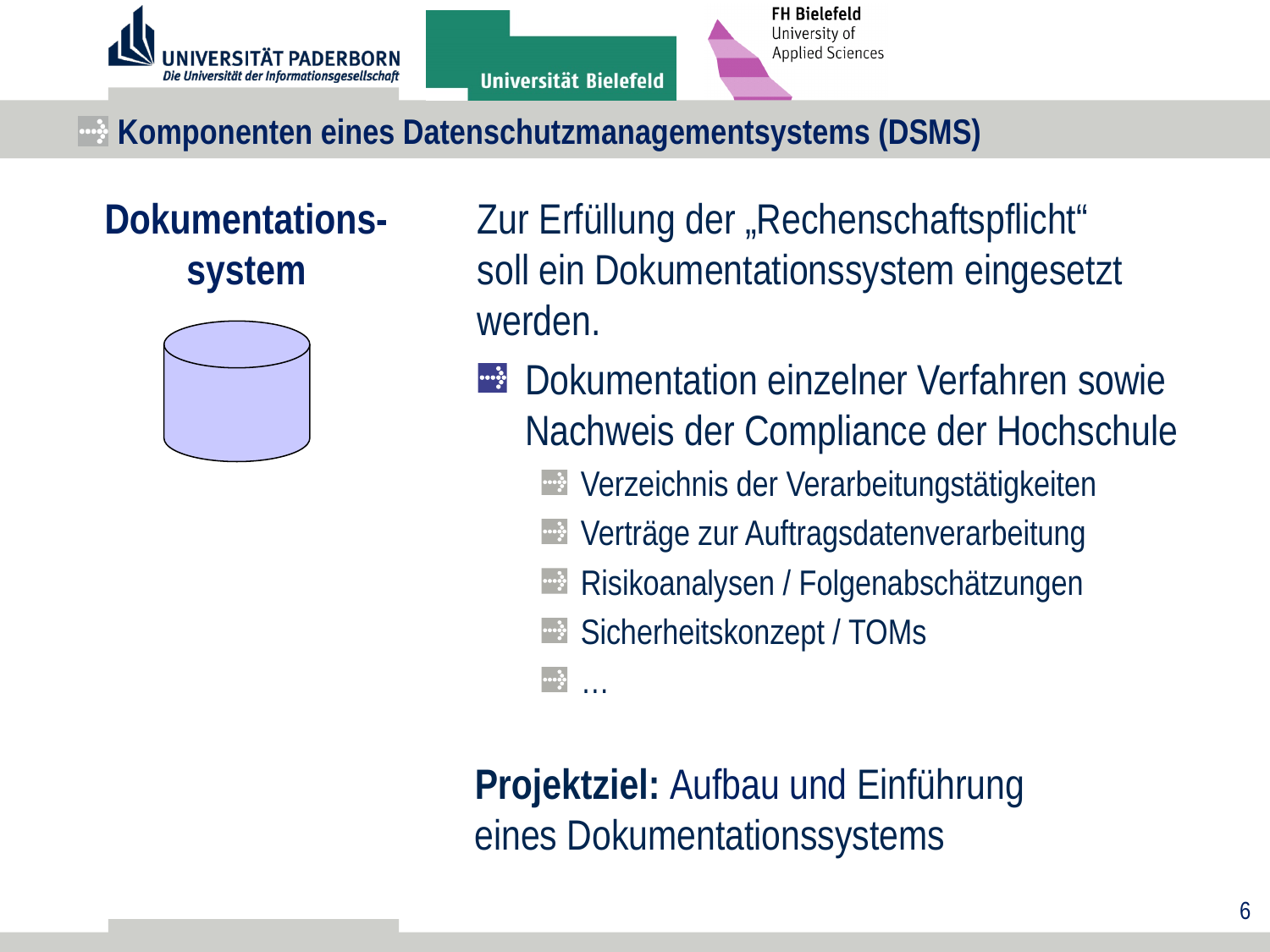

# Komponenten eines Datenschutzmanagementsystems (DSMS)
Dokumentations-
system

Zur Erfüllung der „Rechenschaftspflicht“
soll ein Dokumentationssystem eingesetzt werden.
Dokumentation einzelner Verfahren sowie Nachweis der Compliance der Hochschule
Verzeichnis der Verarbeitungstätigkeiten
Verträge zur Auftragsdatenverarbeitung
Risikoanalysen / Folgenabschätzungen
Sicherheitskonzept / TOMs
…

Projektziel: Aufbau und Einführung eines Dokumentationssystems
6